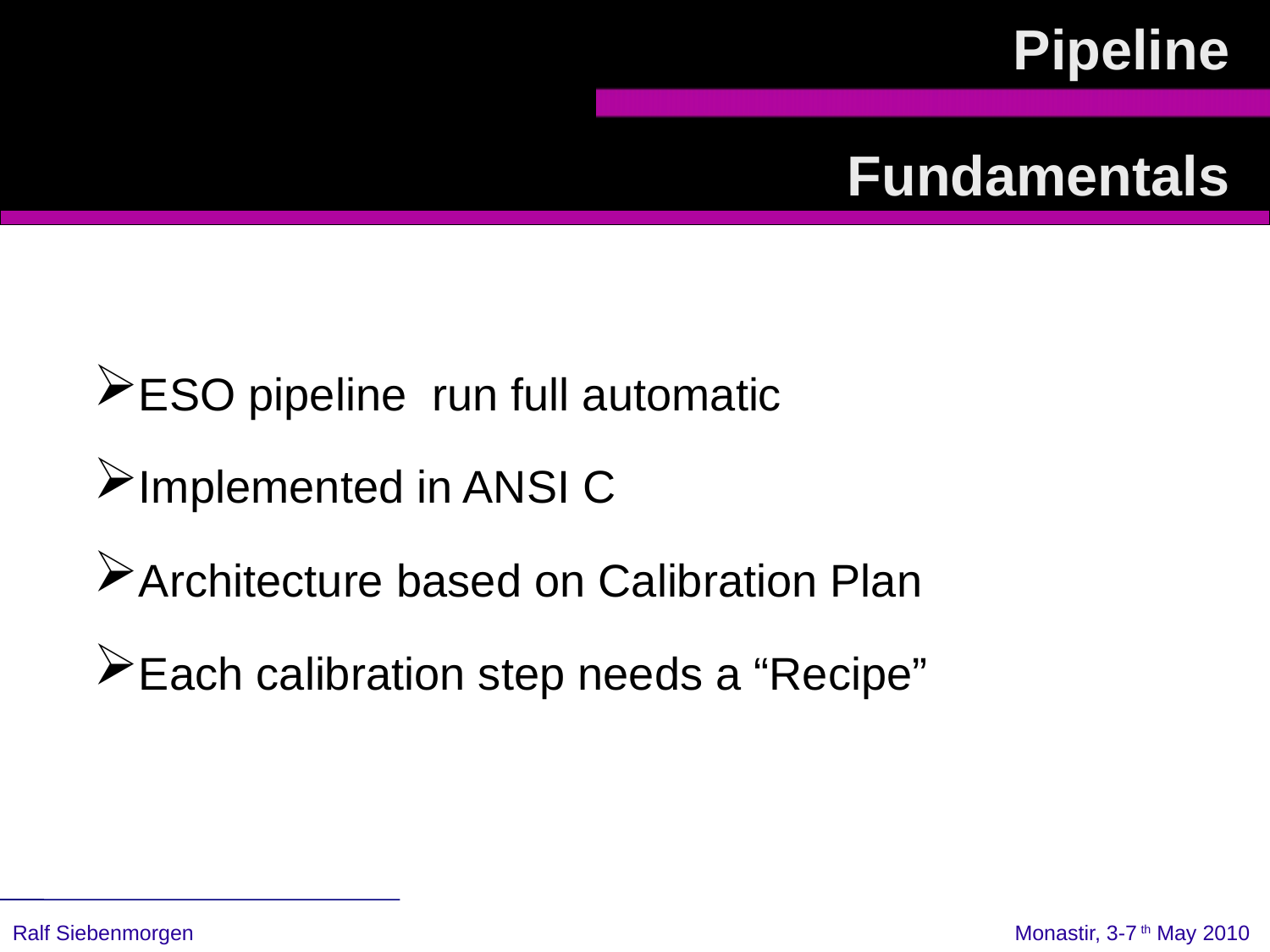

# Pipeline Fundamentals
ESO pipeline  run full automatic
Implemented in ANSI C
Architecture based on Calibration Plan
Each calibration step needs a “Recipe”